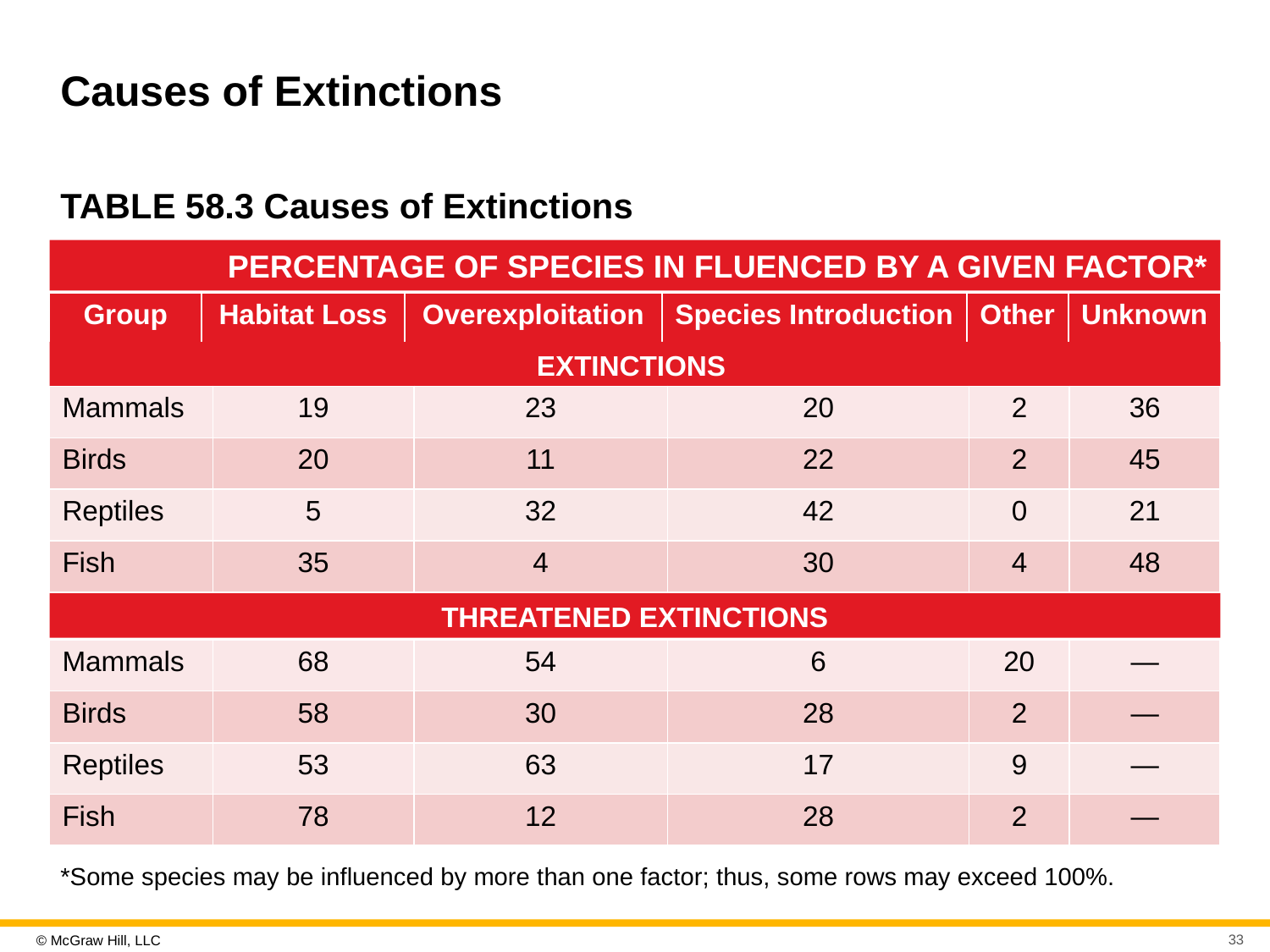

# Causes of Extinctions
TABLE 58.3 Causes of Extinctions
PERCENTAGE OF SPECIES IN FLUENCED BY A GIVEN FACTOR*
| Group | Habitat Loss | Overexploitation | Species Introduction | Other | Unknown |
| --- | --- | --- | --- | --- | --- |
EXTINCTIONS
| Mammals | 19 | 23 | 20 | 2 | 36 |
| --- | --- | --- | --- | --- | --- |
| Birds | 20 | 11 | 22 | 2 | 45 |
| Reptiles | 5 | 32 | 42 | 0 | 21 |
| Fish | 35 | 4 | 30 | 4 | 48 |
THREATENED EXTINCTIONS
| Mammals | 68 | 54 | 6 | 20 | — |
| --- | --- | --- | --- | --- | --- |
| Birds | 58 | 30 | 28 | 2 | — |
| Reptiles | 53 | 63 | 17 | 9 | — |
| Fish | 78 | 12 | 28 | 2 | — |
*Some species may be influenced by more than one factor; thus, some rows may exceed 100%.
33